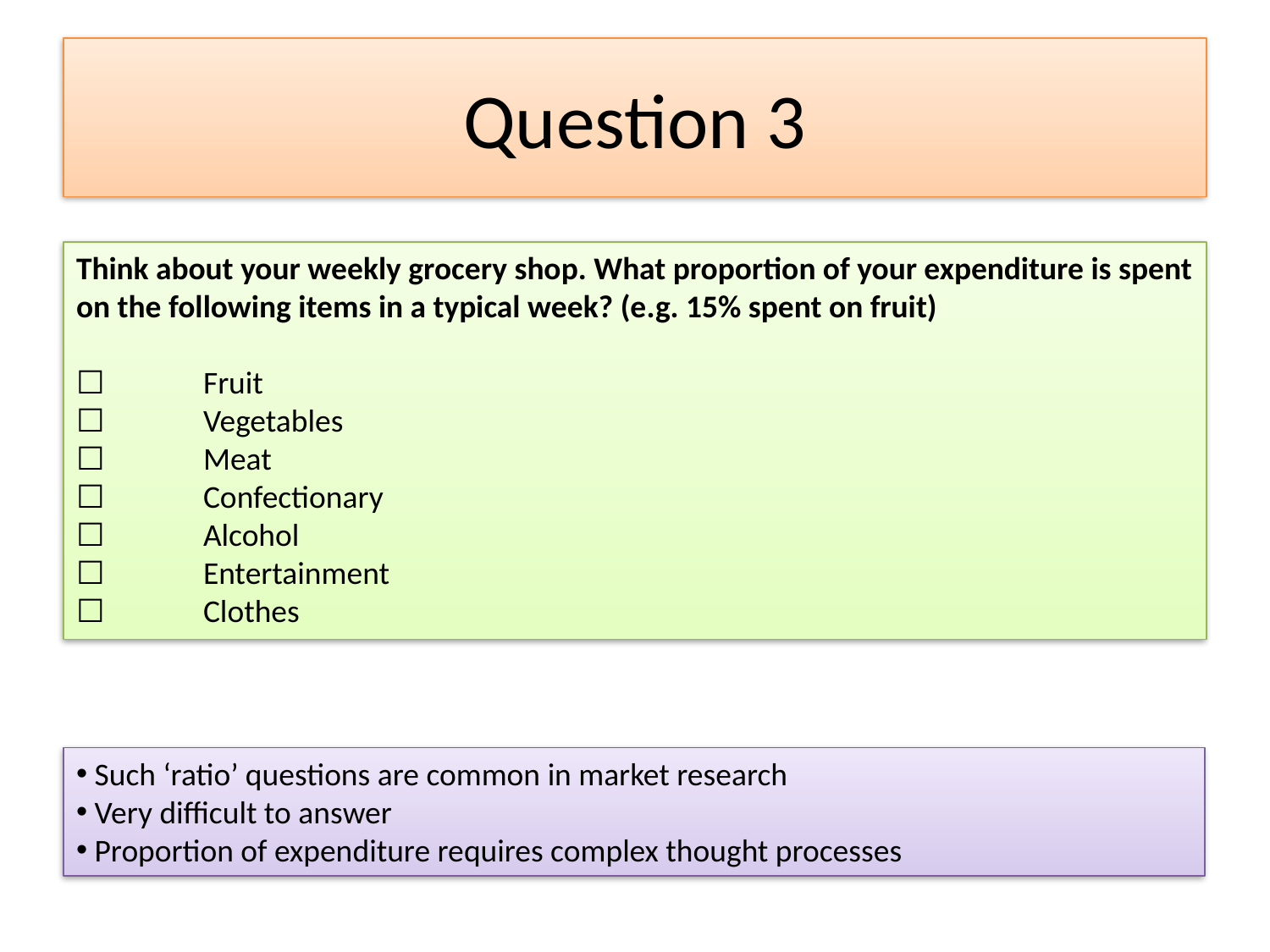

# Question 3
Think about your weekly grocery shop. What proportion of your expenditure is spent on the following items in a typical week? (e.g. 15% spent on fruit)

☐	Fruit
☐ 	Vegetables
☐ 	Meat
☐ 	Confectionary
☐	Alcohol
☐ 	Entertainment
☐ 	Clothes
 Such ‘ratio’ questions are common in market research
 Very difficult to answer
 Proportion of expenditure requires complex thought processes